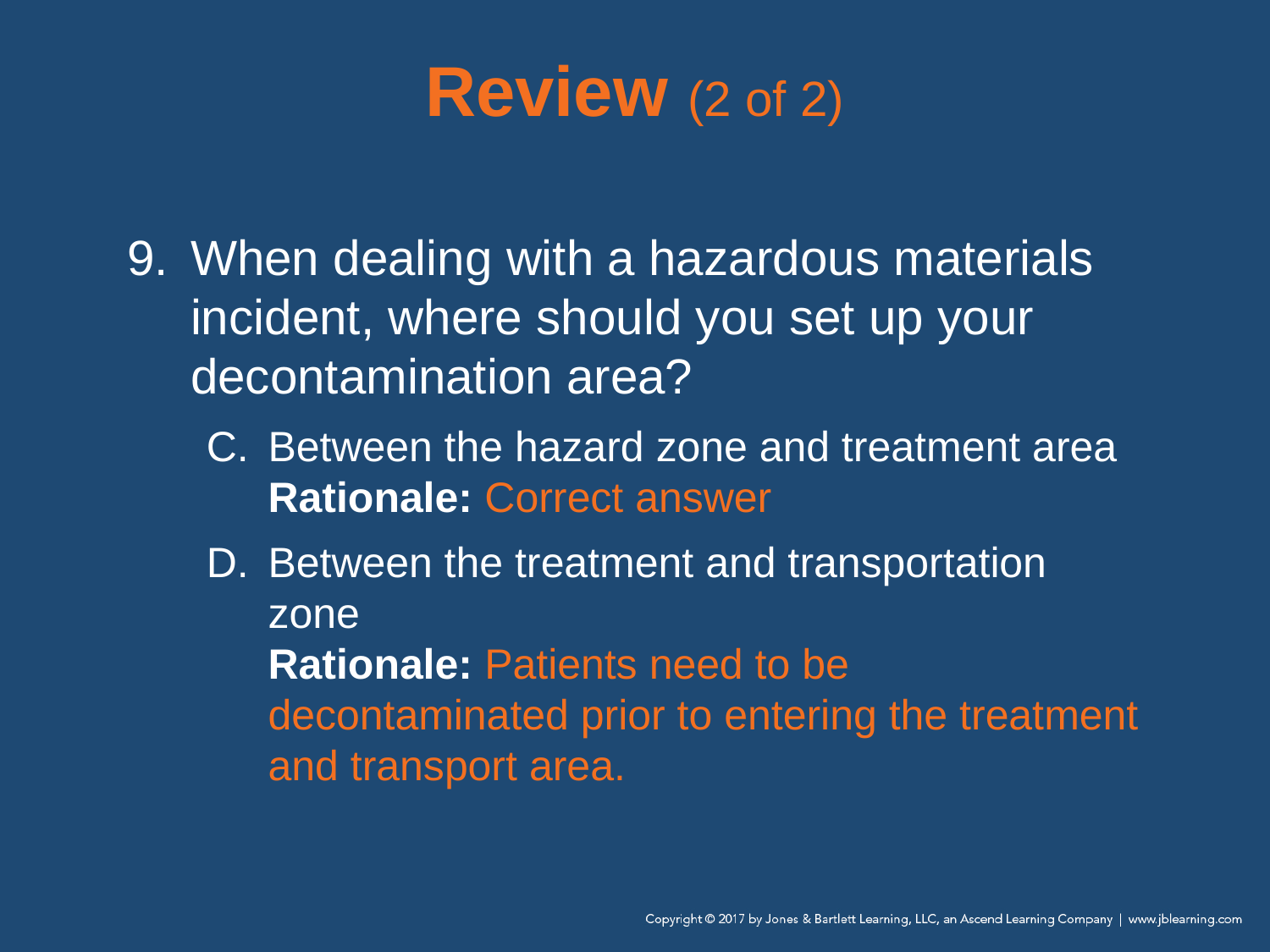

# Review (2 of 2)
When dealing with a hazardous materials incident, where should you set up your decontamination area?
Between the hazard zone and treatment area
Rationale: Correct answer
Between the treatment and transportation zone
Rationale: Patients need to be decontaminated prior to entering the treatment and transport area.